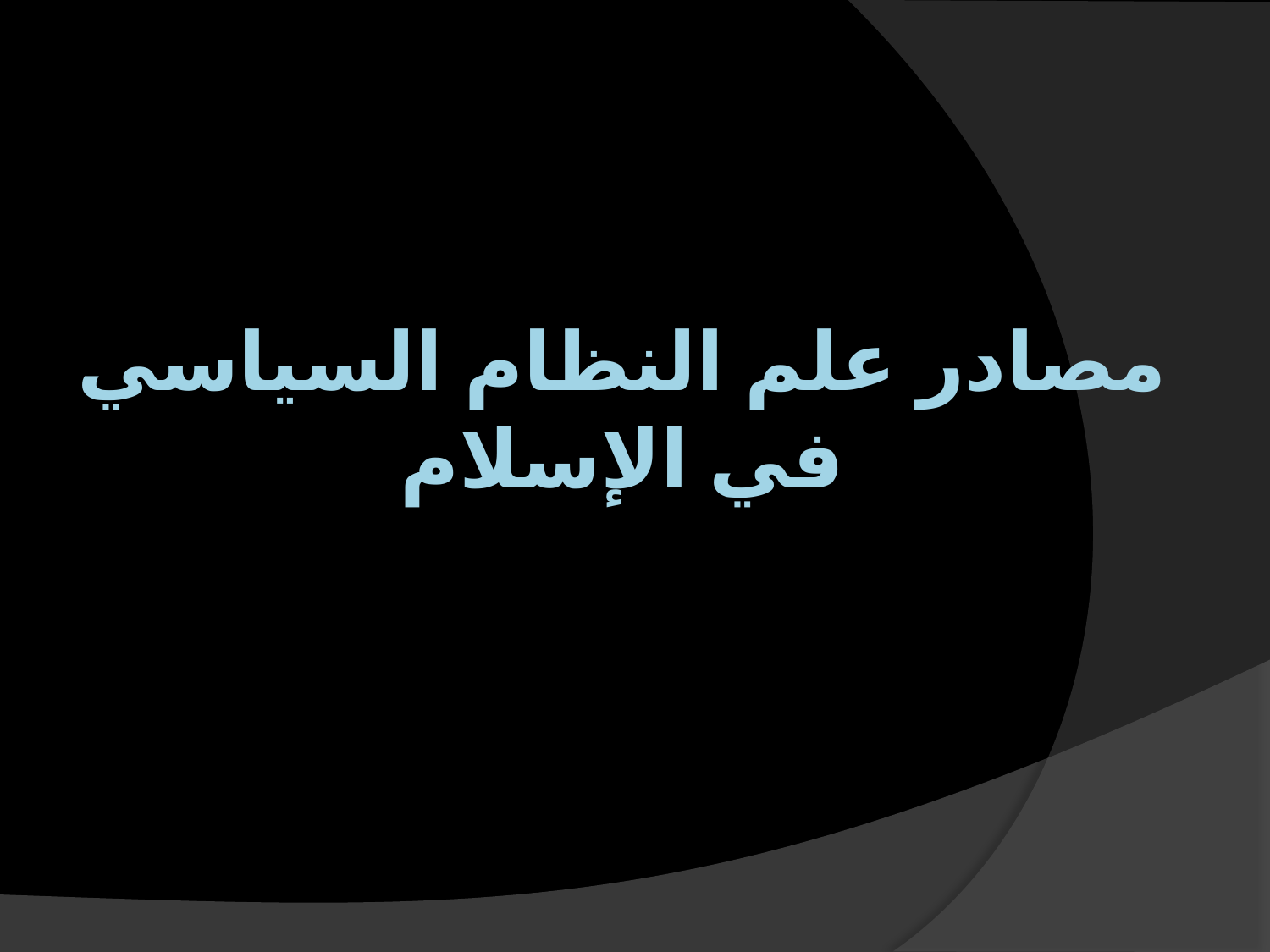

# مصادر علم النظام السياسي في الإسلام